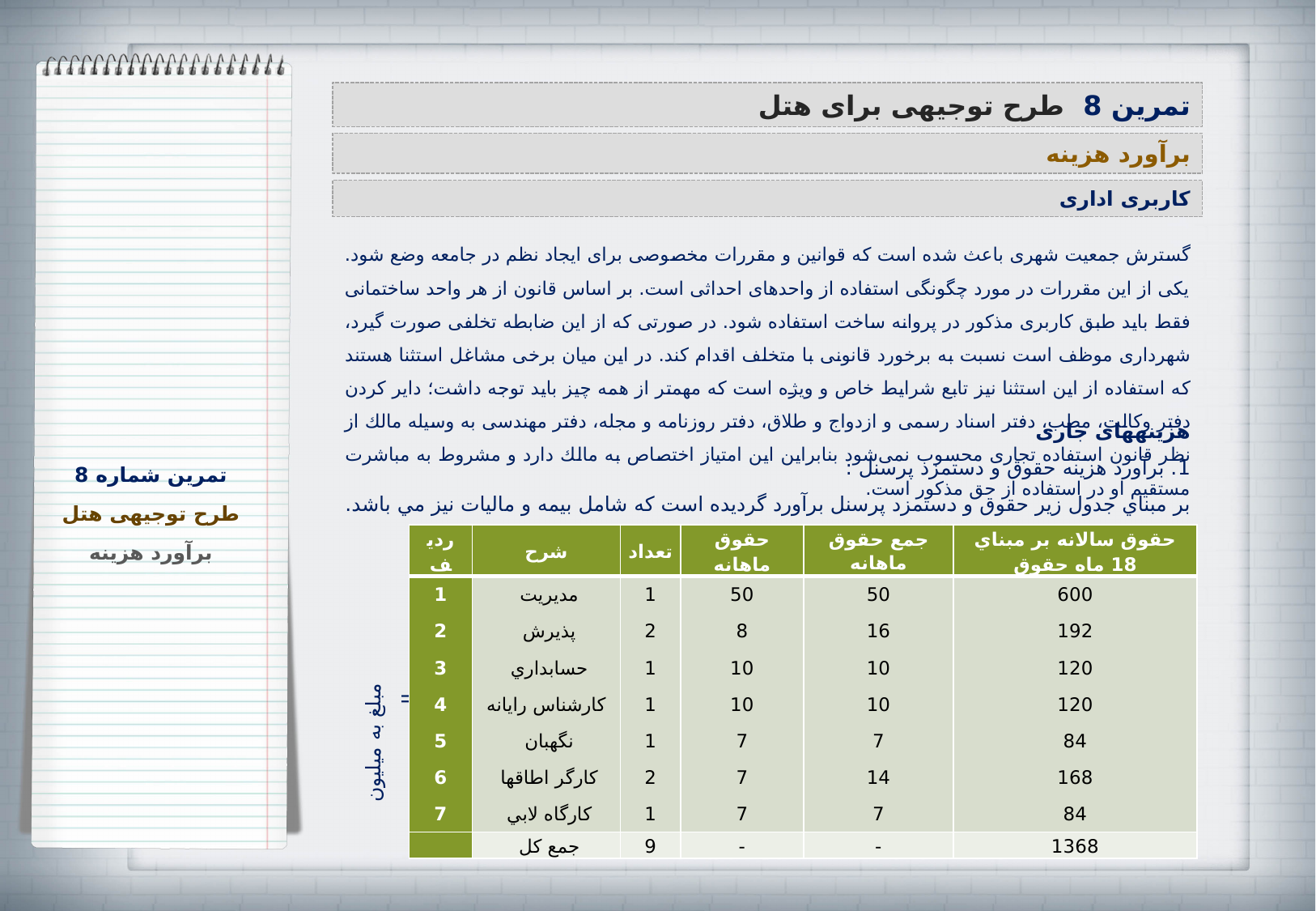

تمرین 8  طرح توجیهی برای هتل
برآورد هزینه
کاربری اداری
گسترش جمعیت شهری باعث شده است که قوانین و مقررات مخصوصی برای ایجاد نظم در جامعه وضع شود. یکی از این مقررات در مورد چگونگی استفاده از واحدهای احداثی است. بر اساس قانون از هر واحد ساختمانی فقط باید طبق کاربری مذکور در پروانه ساخت استفاده شود. در صورتی که از این ضابطه تخلفی صورت گیرد، شهرداری موظف است نسبت به برخورد قانونی با متخلف اقدام کند. در این میان برخی مشاغل استثنا هستند كه استفاده از این استثنا نیز تابع شرایط خاص و ویژه است كه مهمتر از همه چیز باید توجه داشت؛ دایر كردن دفتر وكالت، مطب، دفتر اسناد رسمی و ازدواج و طلاق، دفتر روزنامه و مجله، دفتر مهندسی به وسیله مالك از نظر قانون استفاده تجاری محسوب نمی‌شود بنابراین این امتیاز ‌اختصاص به مالك دارد و مشروط به مباشرت مستقیم او در استفاده از حق مذكور است.
هزینه‏های جاری
1. برآورد هزينه حقوق و دستمزد پرسنل :
بر مبناي جدول زير حقوق و دستمزد پرسنل برآورد گرديده است كه شامل بيمه و ماليات نيز مي باشد.
تمرین شماره 8
طرح توجیهی هتل
| رديف | شرح | تعداد | حقوق ماهانه | جمع حقوق ماهانه | حقوق سالانه بر مبناي 18 ماه حقوق |
| --- | --- | --- | --- | --- | --- |
| 1 2 3 4 5 6 7 | مديريت پذيرش حسابداري كارشناس رايانه نگهبان كارگر اطاقها كارگاه لابي | 1 2 1 1 1 2 1 | 50 8 10 10 7 7 7 | 50 16 10 10 7 14 7 | 600 192 120 120 84 168 84 |
|  | جمع كل | 9 | - | - | 1368 |
برآورد هزینه
 مبلغ به ميليون ريال